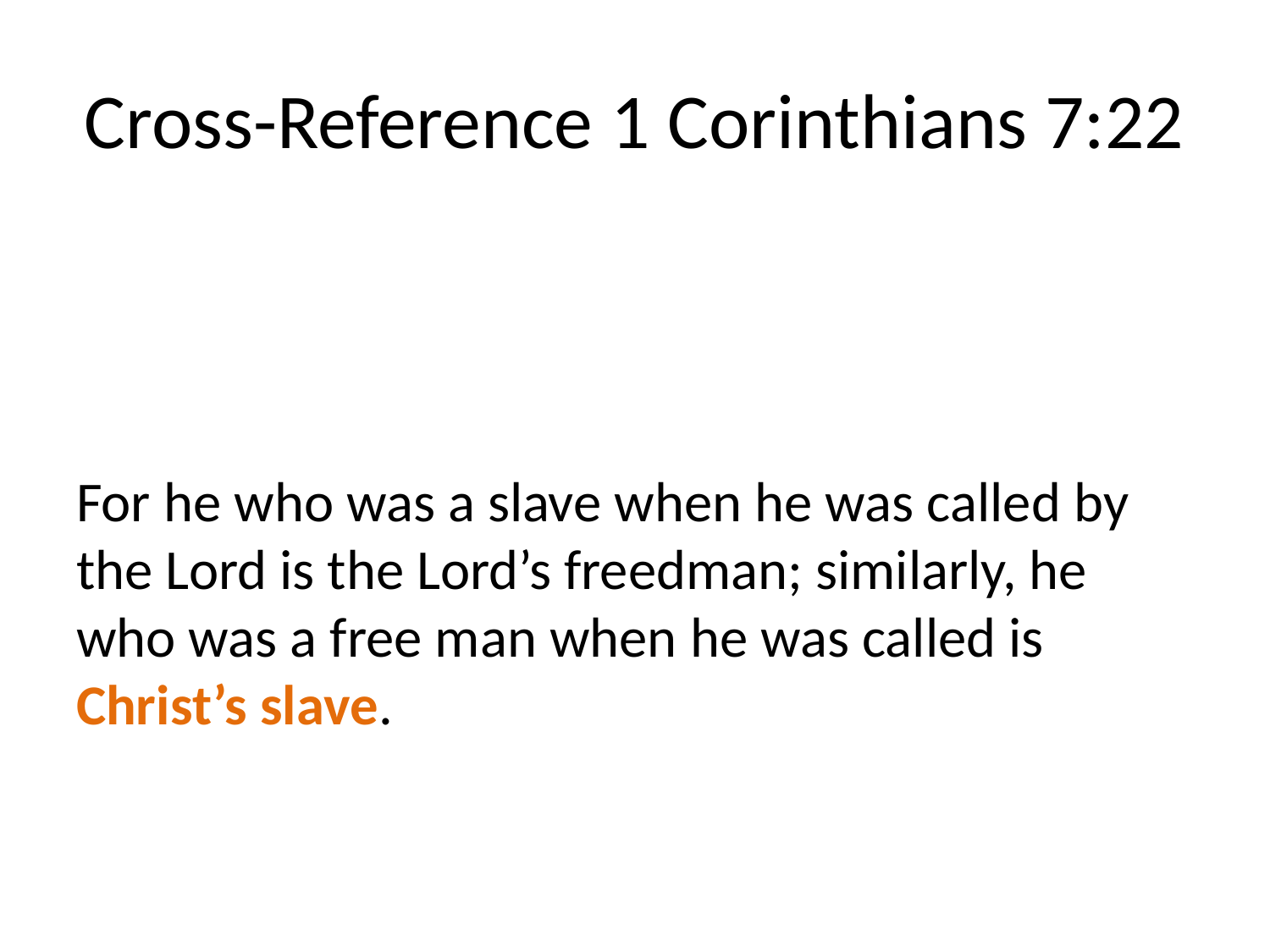

# Cross-Reference 1 Corinthians 7:22

For he who was a slave when he was called by the Lord is the Lord’s freedman; similarly, he who was a free man when he was called is Christ’s slave.